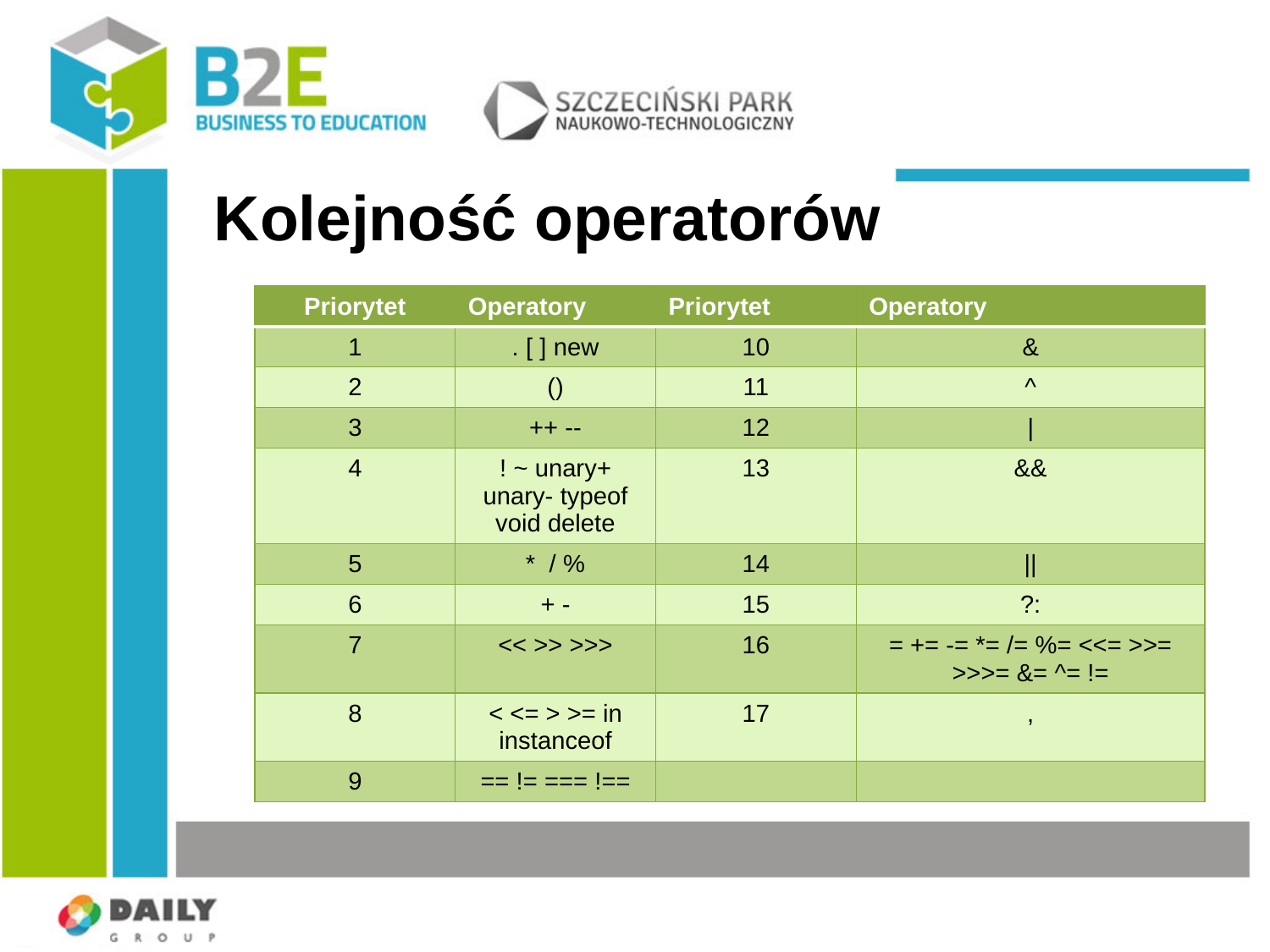

Kolejność operatorów

| Priorytet | Operatory | Priorytet | Operatory |
| --- | --- | --- | --- |
| 1 | . [ ] new | 10 | & |
| 2 | () | 11 | ^ |
| 3 | ++ -- | 12 | | |
| 4 | ! ~ unary+ unary- typeof void delete | 13 | && |
| 5 | \* / % | 14 | || |
| 6 | + - | 15 | ?: |
| 7 | << >> >>> | 16 | = += -= \*= /= %= <<= >>= >>>= &= ^= != |
| 8 | < <= > >= in instanceof | 17 | , |
| 9 | == != === !== |  |  |